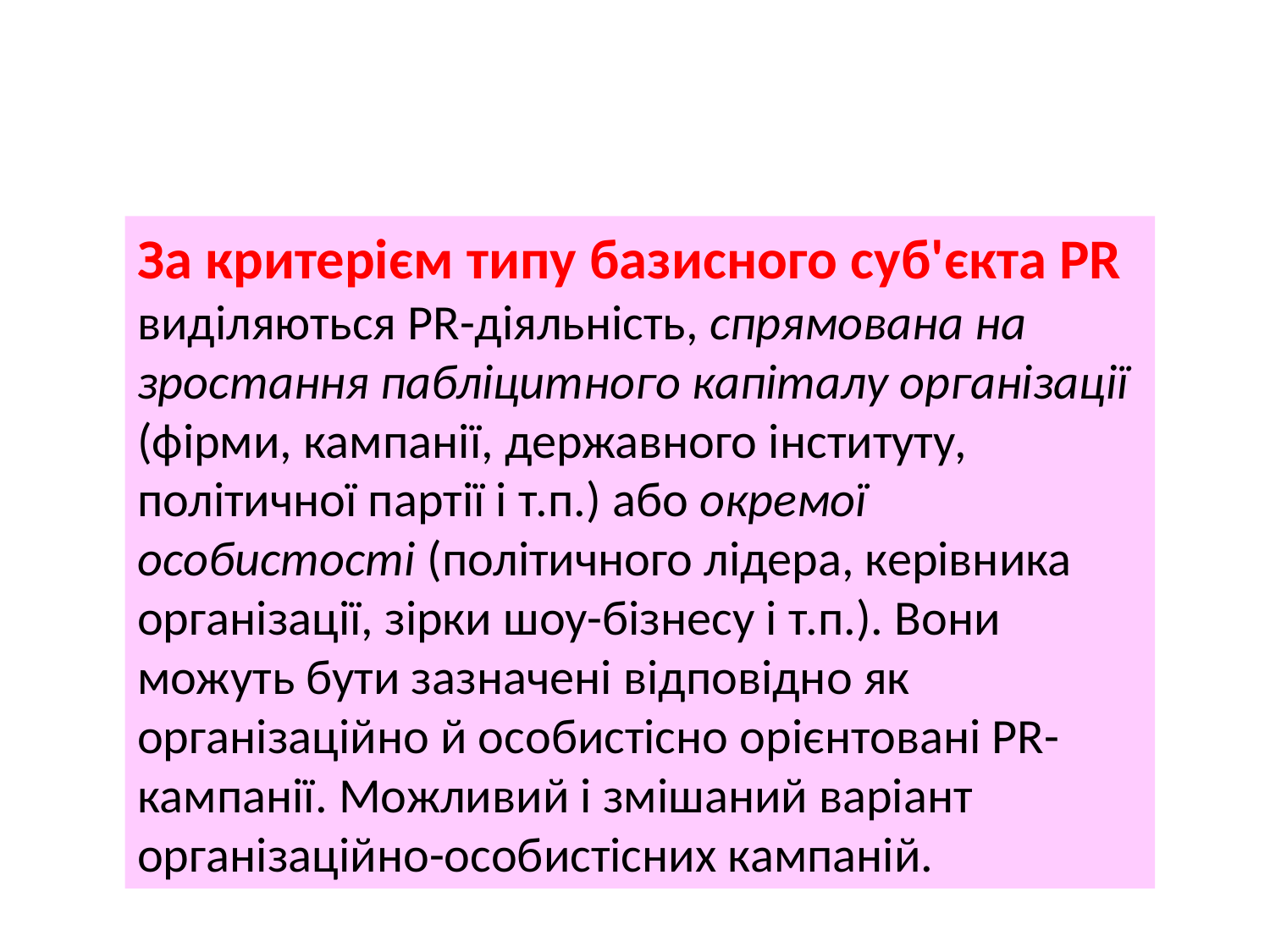

За критерієм типу базисного суб'єкта PR виділяються PR-діяльність, спрямована на зростання пабліцитного капіталу організації (фірми, кампанії, державного інституту, політичної партії і т.п.) або окремої особистості (політичного лідера, керівника організації, зірки шоу-бізнесу і т.п.). Вони можуть бути зазначені відповідно як організаційно й особистісно орієнтовані PR-кампанії. Можливий і змішаний варіант організаційно-особистісних кампаній.